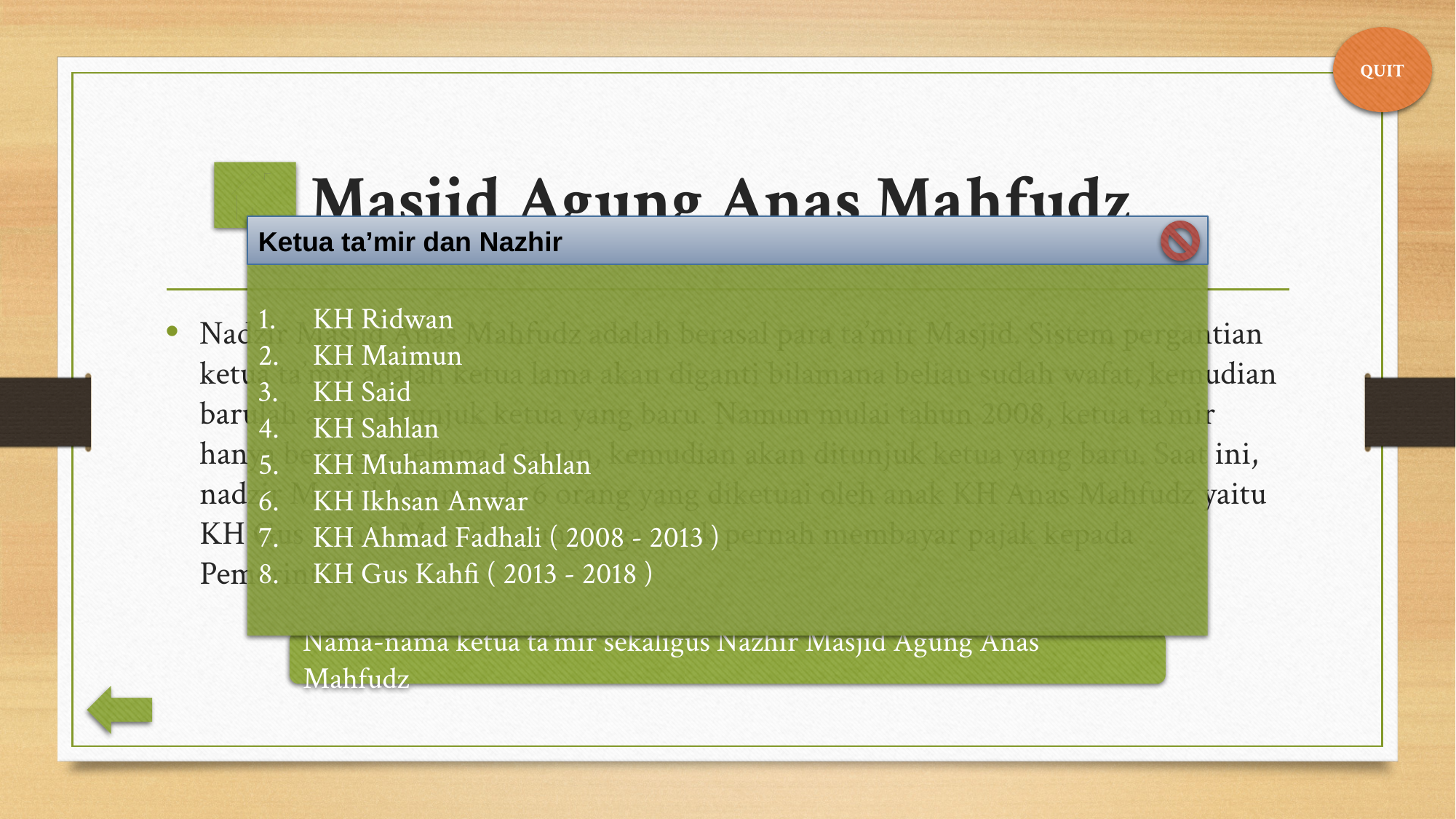

QUIT
# Masjid Agung Anas Mahfudz

KH Ridwan
KH Maimun
KH Said
KH Sahlan
KH Muhammad Sahlan
KH Ikhsan Anwar
KH Ahmad Fadhali ( 2008 - 2013 )
KH Gus Kahfi ( 2013 - 2018 )
Ketua ta’mir dan Nazhir

Nadzir Masjid Anas Mahfudz adalah berasal para ta’mir Masjid. Sistem pergantian ketua ta’mir adalah ketua lama akan diganti bilamana beliau sudah wafat, kemudian barulah akan ditunjuk ketua yang baru. Namun mulai tahun 2008, ketua ta’mir hanya bertugas selama 5 tahun, kemudian akan ditunjuk ketua yang baru. Saat ini, nadzir Masjid Agung ada 6 orang yang diketuai oleh anak KH Anas Mahfudz yaitu KH Gus Kahfi. Masjid Agung juga tidak pernah membayar pajak kepada Pemerintah.
Nama-nama ketua ta’mir sekaligus Nazhir Masjid Agung Anas Mahfudz